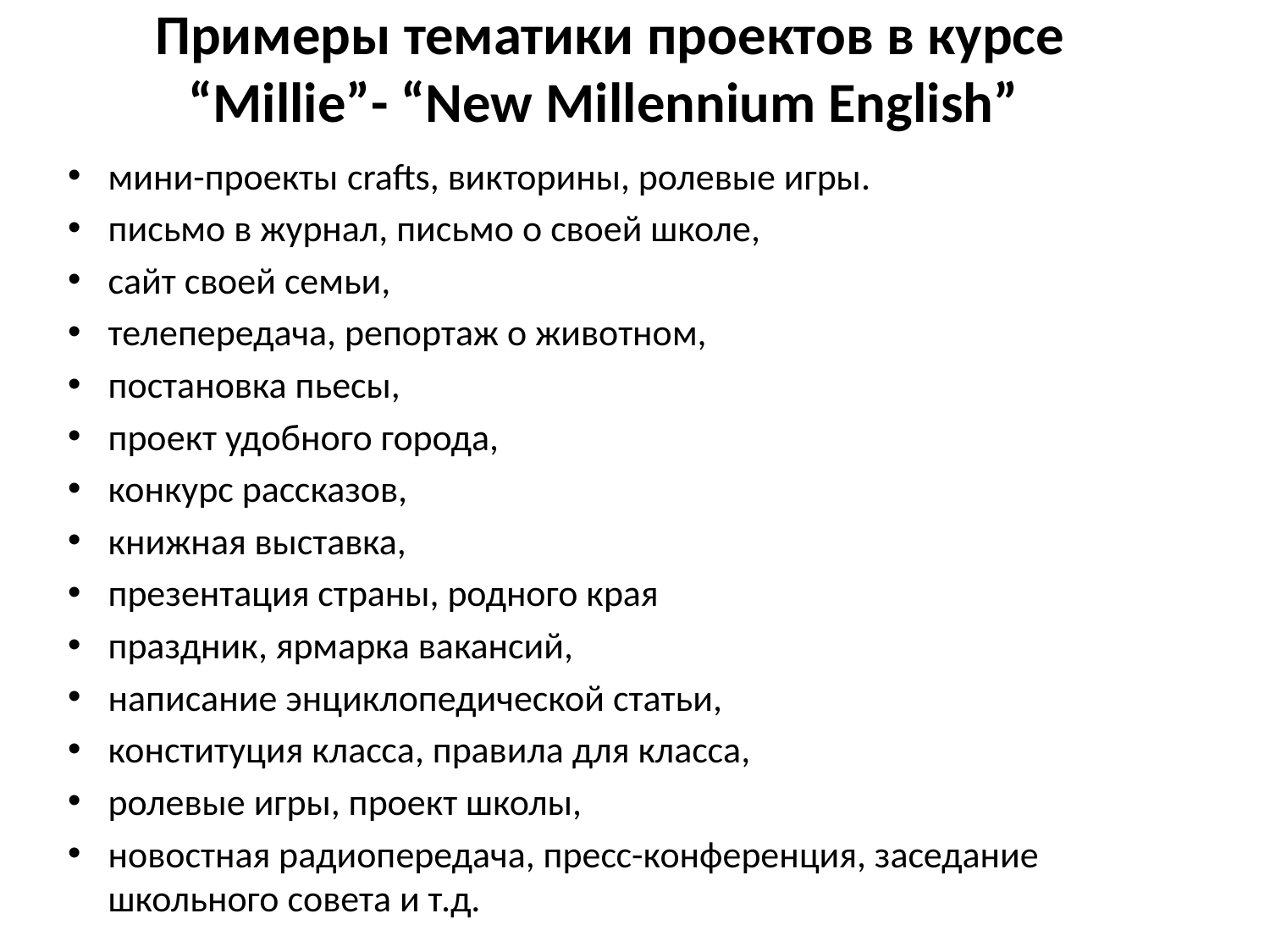

Примеры тематики проектов в курсе “Millie”- “New Millennium English”
мини-проекты crafts, викторины, ролевые игры.
письмо в журнал, письмо о своей школе,
сайт своей семьи,
телепередача, репортаж о животном,
постановка пьесы,
проект удобного города,
конкурс рассказов,
книжная выставка,
презентация страны, родного края
праздник, ярмарка вакансий,
написание энциклопедической статьи,
конституция класса, правила для класса,
ролевые игры, проект школы,
новостная радиопередача, пресс-конференция, заседание школьного совета и т.д.